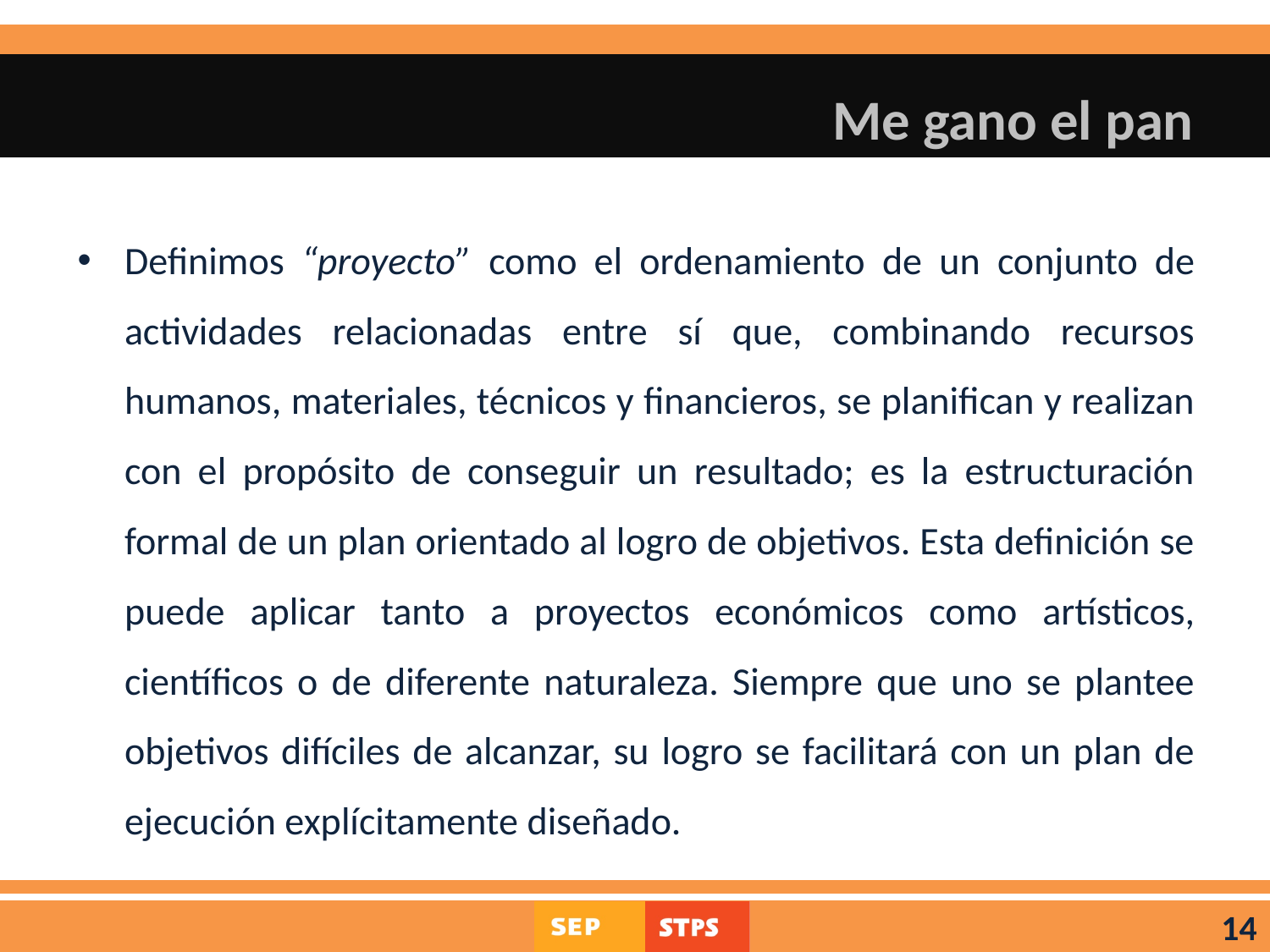

# Me gano el pan
Definimos “proyecto” como el ordenamiento de un conjunto de actividades relacionadas entre sí que, combinando recursos humanos, materiales, técnicos y financieros, se planifican y realizan con el propósito de conseguir un resultado; es la estructuración formal de un plan orientado al logro de objetivos. Esta definición se puede aplicar tanto a proyectos económicos como artísticos, científicos o de diferente naturaleza. Siempre que uno se plantee objetivos difíciles de alcanzar, su logro se facilitará con un plan de ejecución explícitamente diseñado.
14